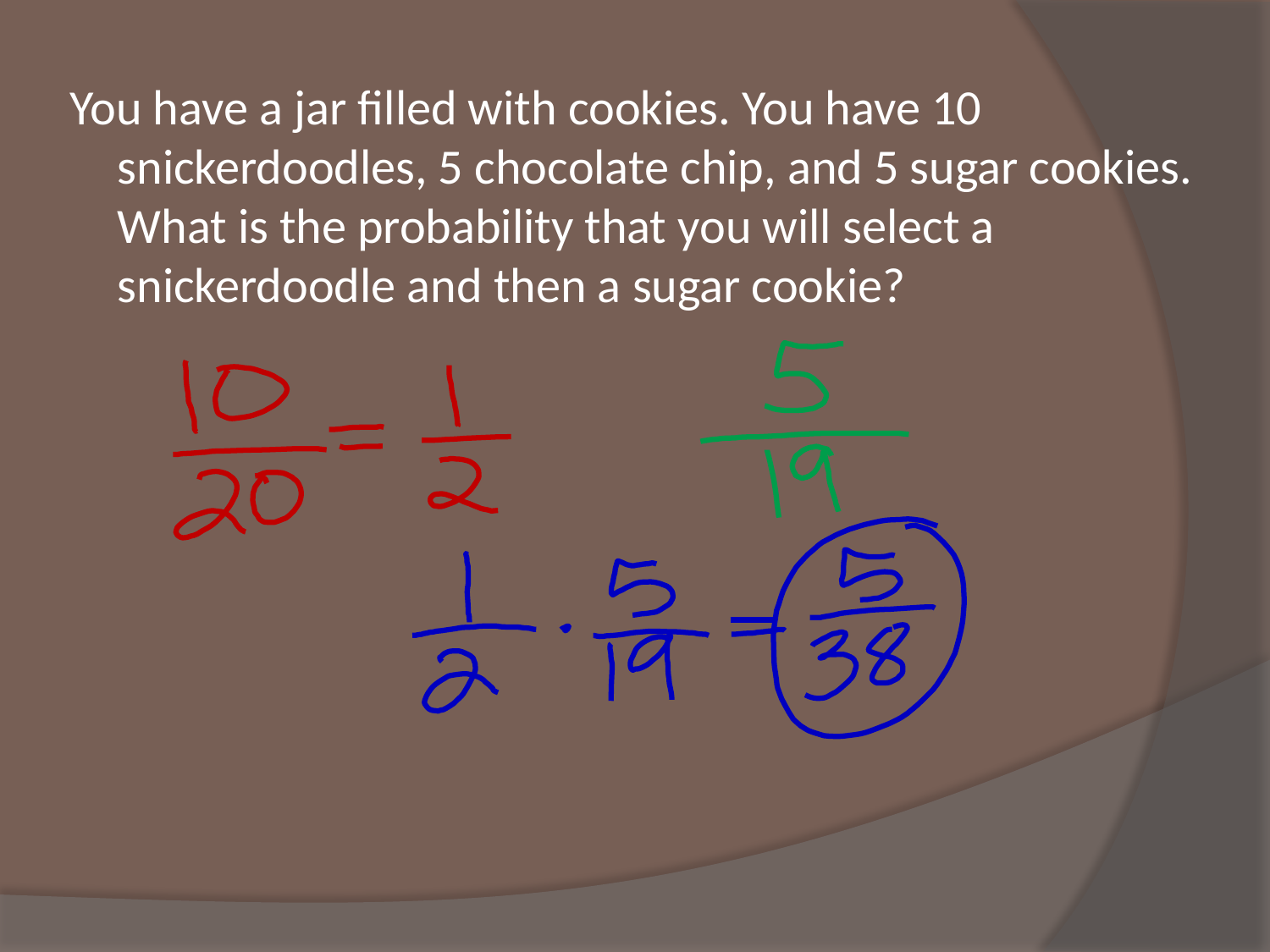

# You have a jar filled with cookies. You have 10 snickerdoodles, 5 chocolate chip, and 5 sugar cookies. What is the probability that you will select a snickerdoodle and then a sugar cookie?